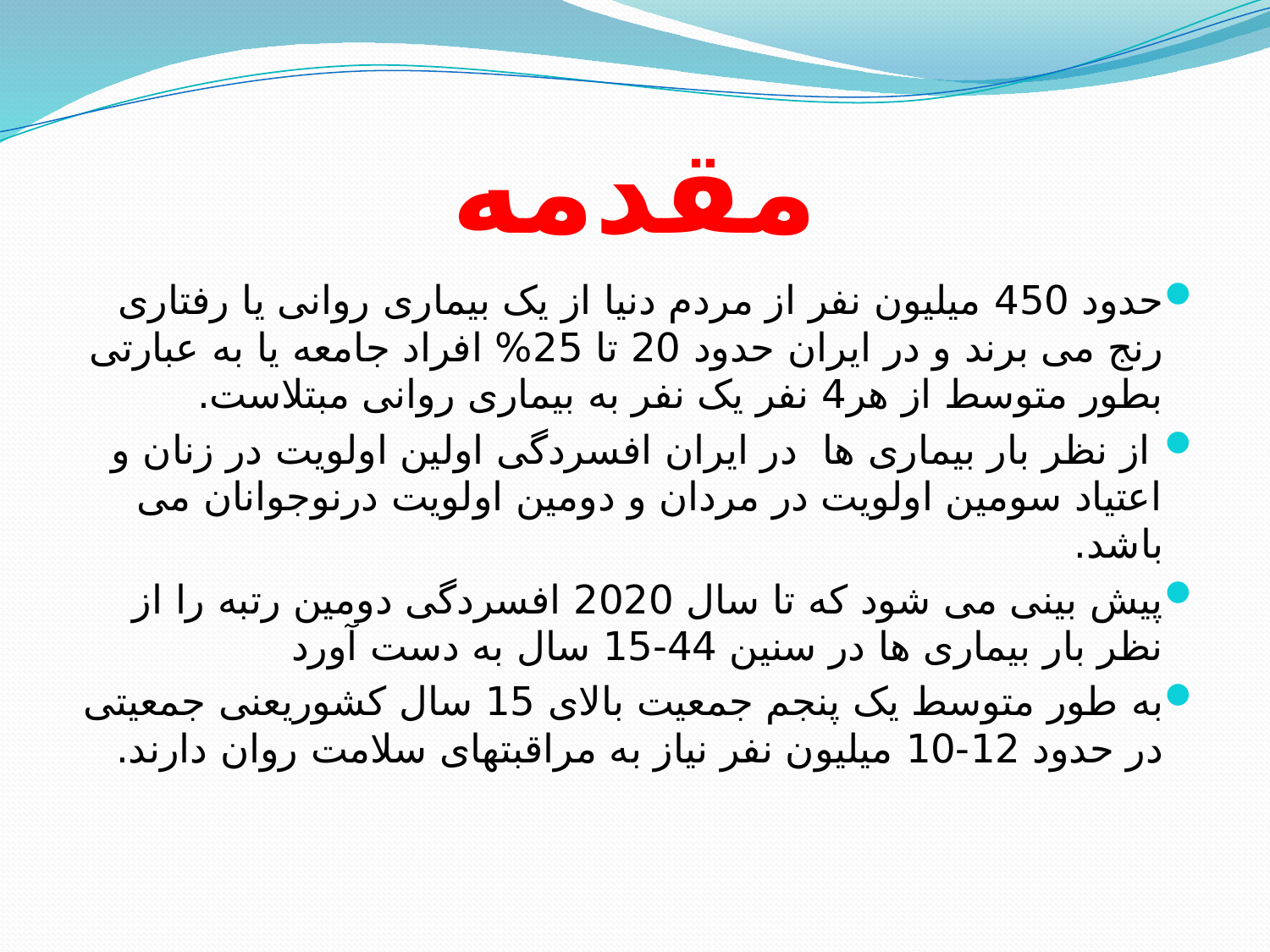

# مقدمه
حدود 450 میلیون نفر از مردم دنیا از یک بیماری روانی یا رفتاری رنج می برند و در ایران حدود 20 تا 25% افراد جامعه یا به عبارتی  بطور متوسط از هر4 نفر یک نفر به بیماری روانی مبتلاست.
 از نظر بار بیماری ها  در ایران افسردگی اولین اولویت در زنان و اعتیاد سومین اولویت در مردان و دومین اولویت درنوجوانان می باشد.
پیش بینی می شود که تا سال 2020 افسردگی دومین رتبه را از نظر بار بیماری ها در سنین 44-15 سال به دست آورد
به طور متوسط یک پنجم جمعیت بالای 15 سال کشوریعنی جمعیتی در حدود 12-10 میلیون نفر نیاز به مراقبتهای سلامت روان دارند.